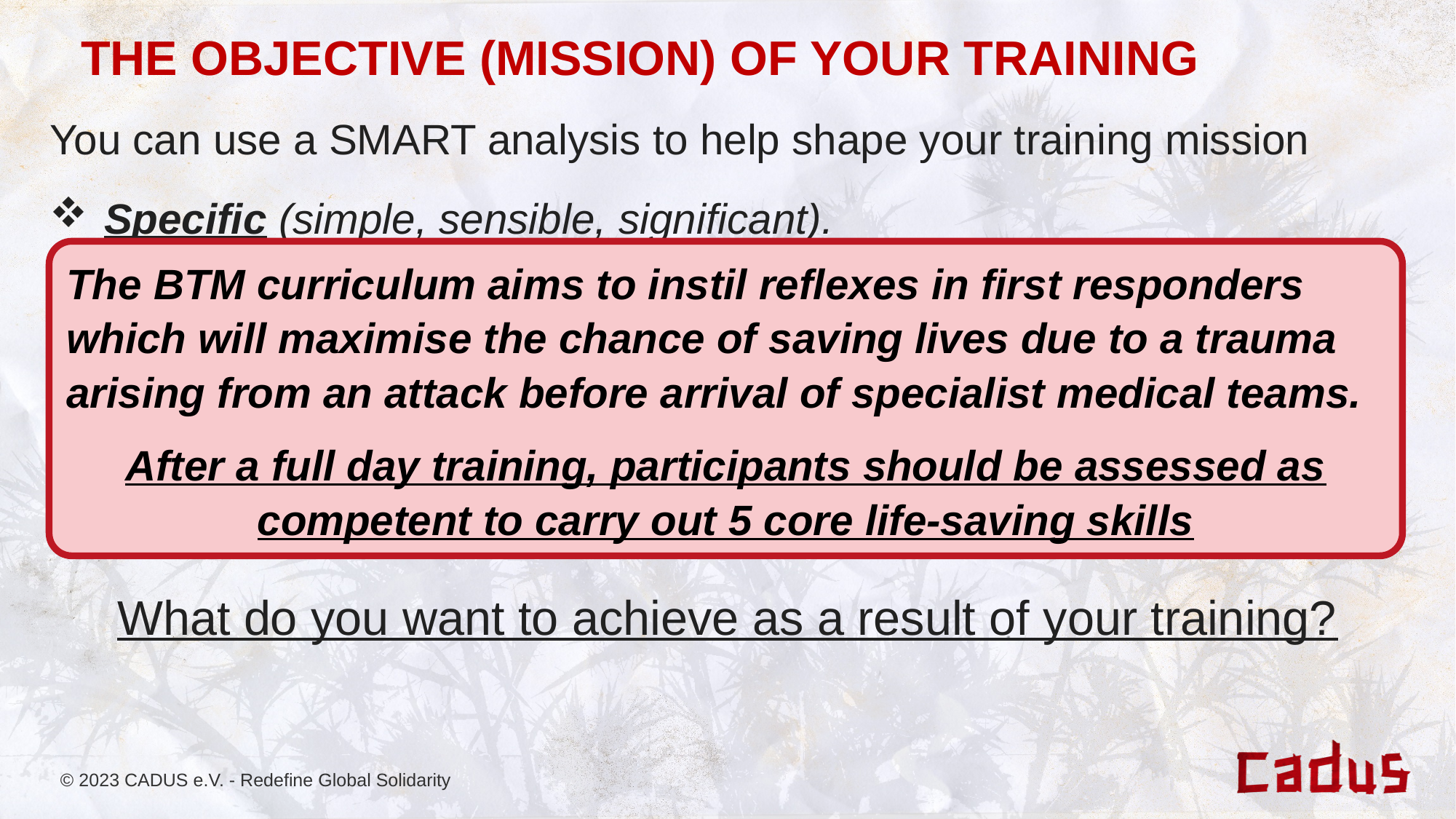

THE OBJECTIVE (MISSION) OF YOUR TRAINING
You can use a SMART analysis to help shape your training mission
Specific (simple, sensible, significant).
Measurable (meaningful, motivating).
Achievable (agreed, attainable).
Relevant (reasonable, realistic and resourced, results-based).
Time bound (time-based, time/cost limited, timely, time-sensitive).
What do you want to achieve as a result of your training?
The BTM curriculum aims to instil reflexes in first responders which will maximise the chance of saving lives due to a trauma arising from an attack before arrival of specialist medical teams.
After a full day training, participants should be assessed as competent to carry out 5 core life-saving skills